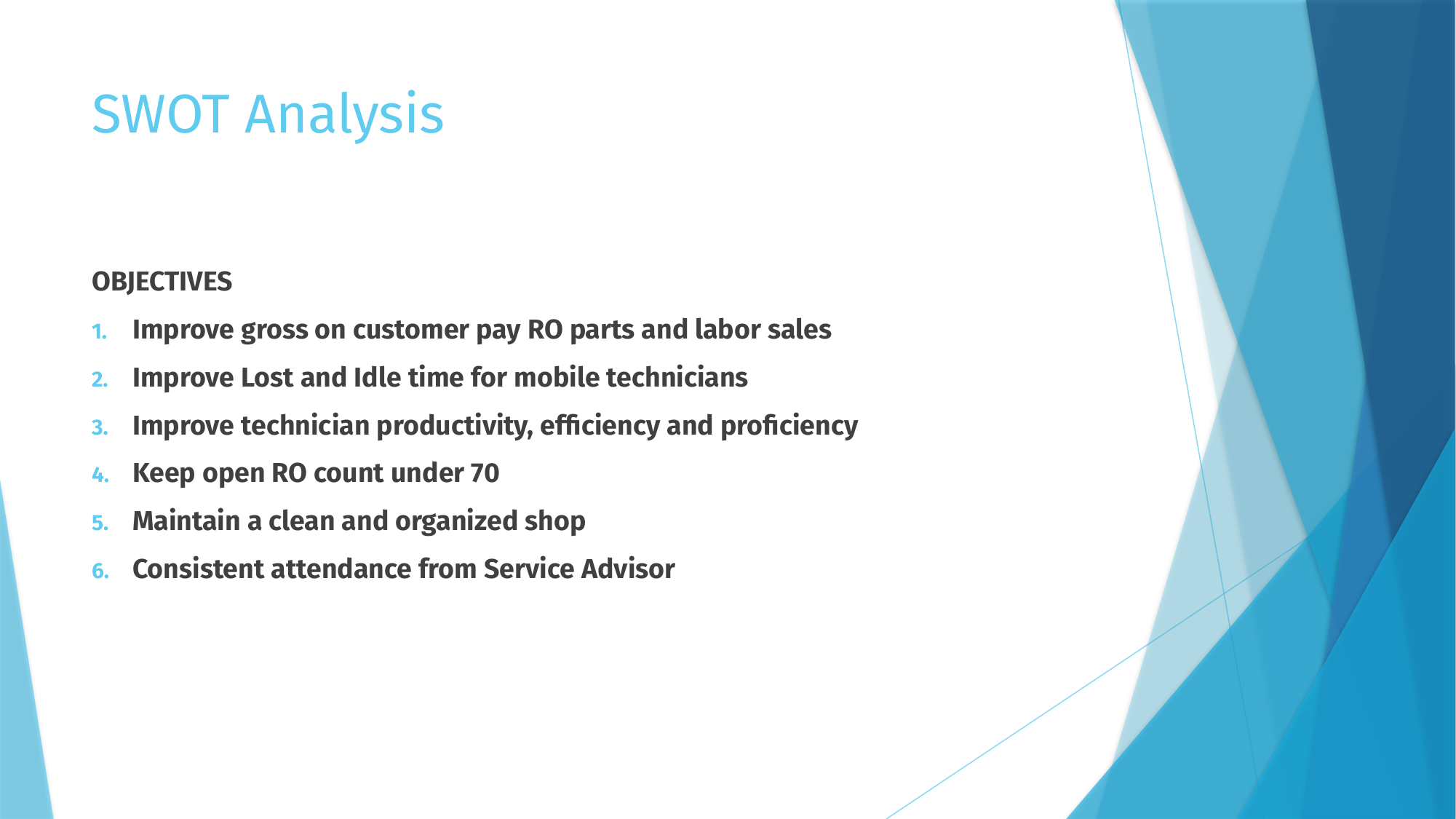

# SWOT Analysis
OBJECTIVES
Improve gross on customer pay RO parts and labor sales
Improve Lost and Idle time for mobile technicians
Improve technician productivity, efficiency and proficiency
Keep open RO count under 70
Maintain a clean and organized shop
Consistent attendance from Service Advisor